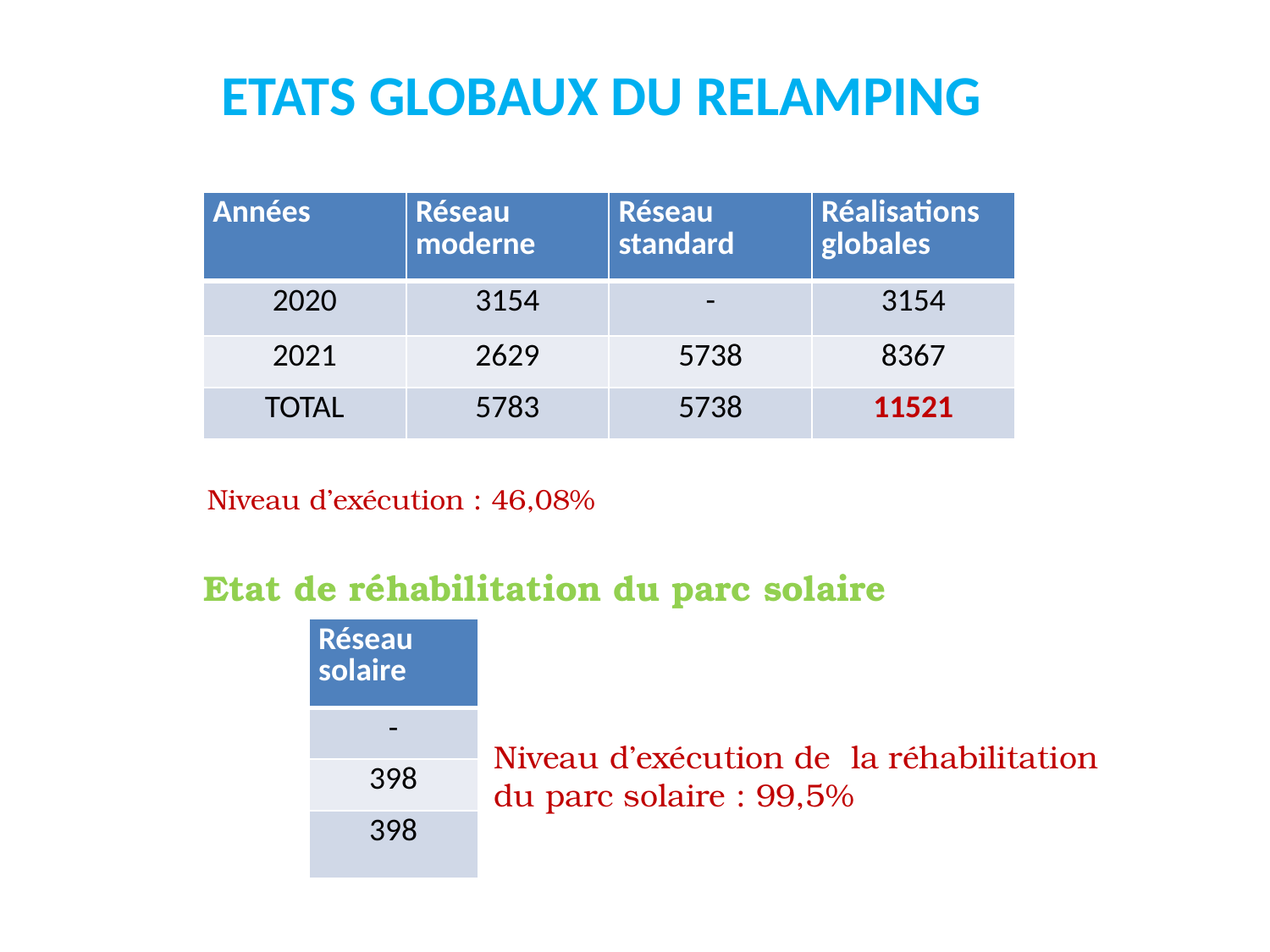

ETATS GLOBAUX DU RELAMPING
| Années | Réseau moderne | Réseau standard | Réalisations globales |
| --- | --- | --- | --- |
| 2020 | 3154 | - | 3154 |
| 2021 | 2629 | 5738 | 8367 |
| TOTAL | 5783 | 5738 | 11521 |
Niveau d’exécution : 46,08%
Etat de réhabilitation du parc solaire
| Réseau solaire |
| --- |
| - |
| 398 |
| 398 |
Niveau d’exécution de  la réhabilitation du parc solaire : 99,5%